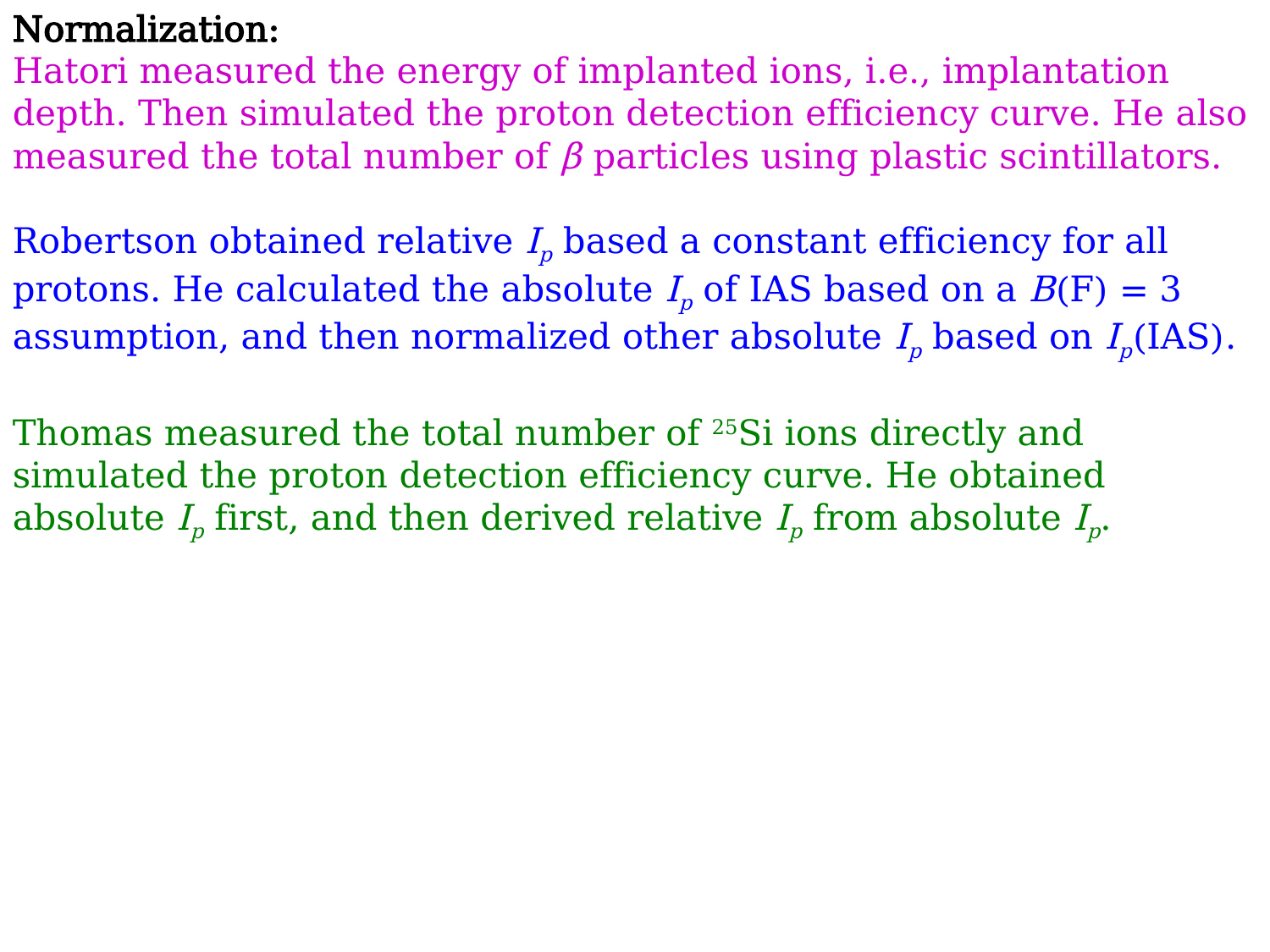

Normalization:
Hatori measured the energy of implanted ions, i.e., implantation depth. Then simulated the proton detection efficiency curve. He also measured the total number of β particles using plastic scintillators.

Robertson obtained relative Ip based a constant efficiency for all protons. He calculated the absolute Ip of IAS based on a B(F) = 3 assumption, and then normalized other absolute Ip based on Ip(IAS).

Thomas measured the total number of 25Si ions directly and simulated the proton detection efficiency curve. He obtained absolute Ip first, and then derived relative Ip from absolute Ip.